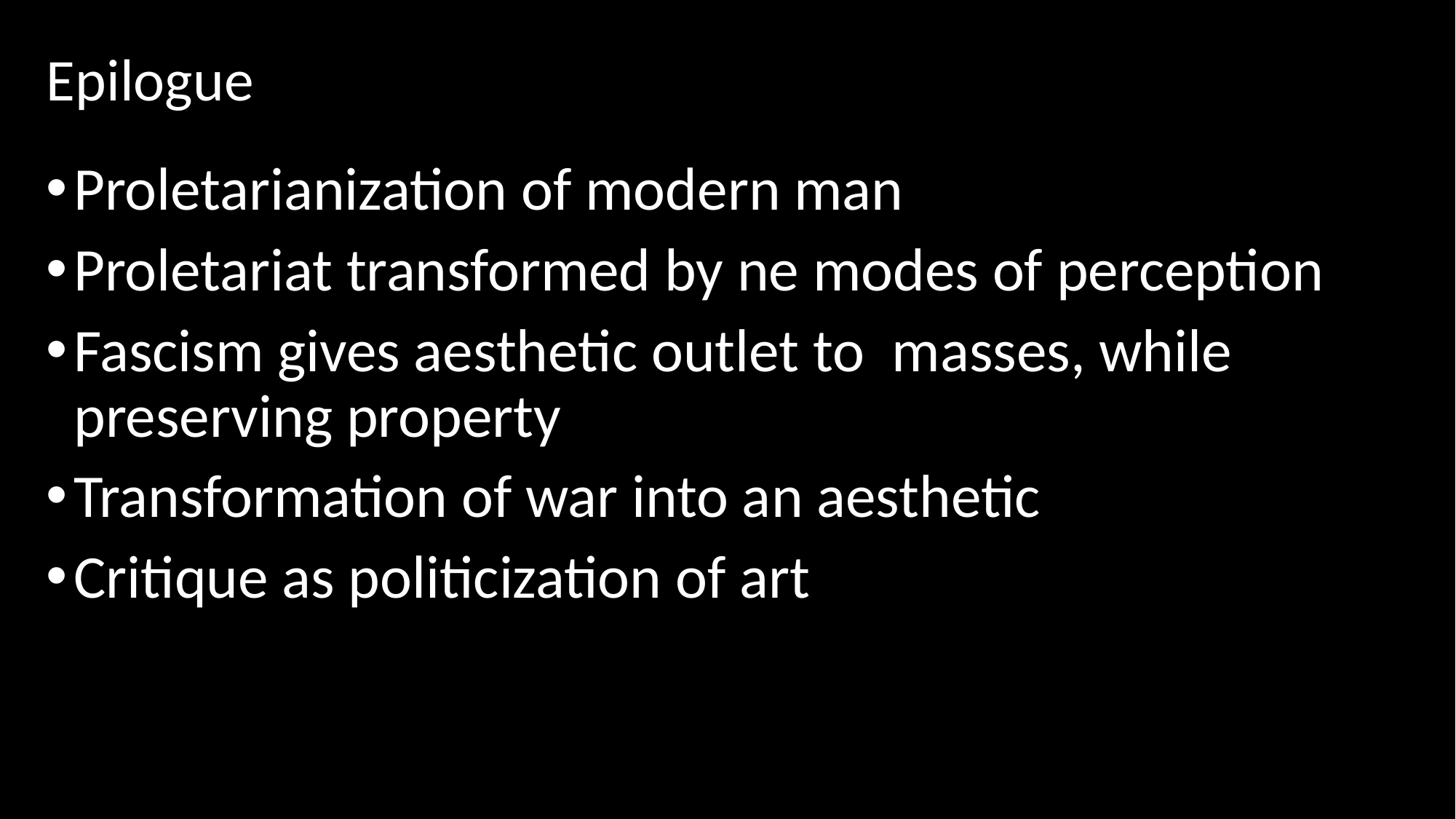

# Epilogue
Proletarianization of modern man
Proletariat transformed by ne modes of perception
Fascism gives aesthetic outlet to  masses, while preserving property
Transformation of war into an aesthetic
Critique as politicization of art